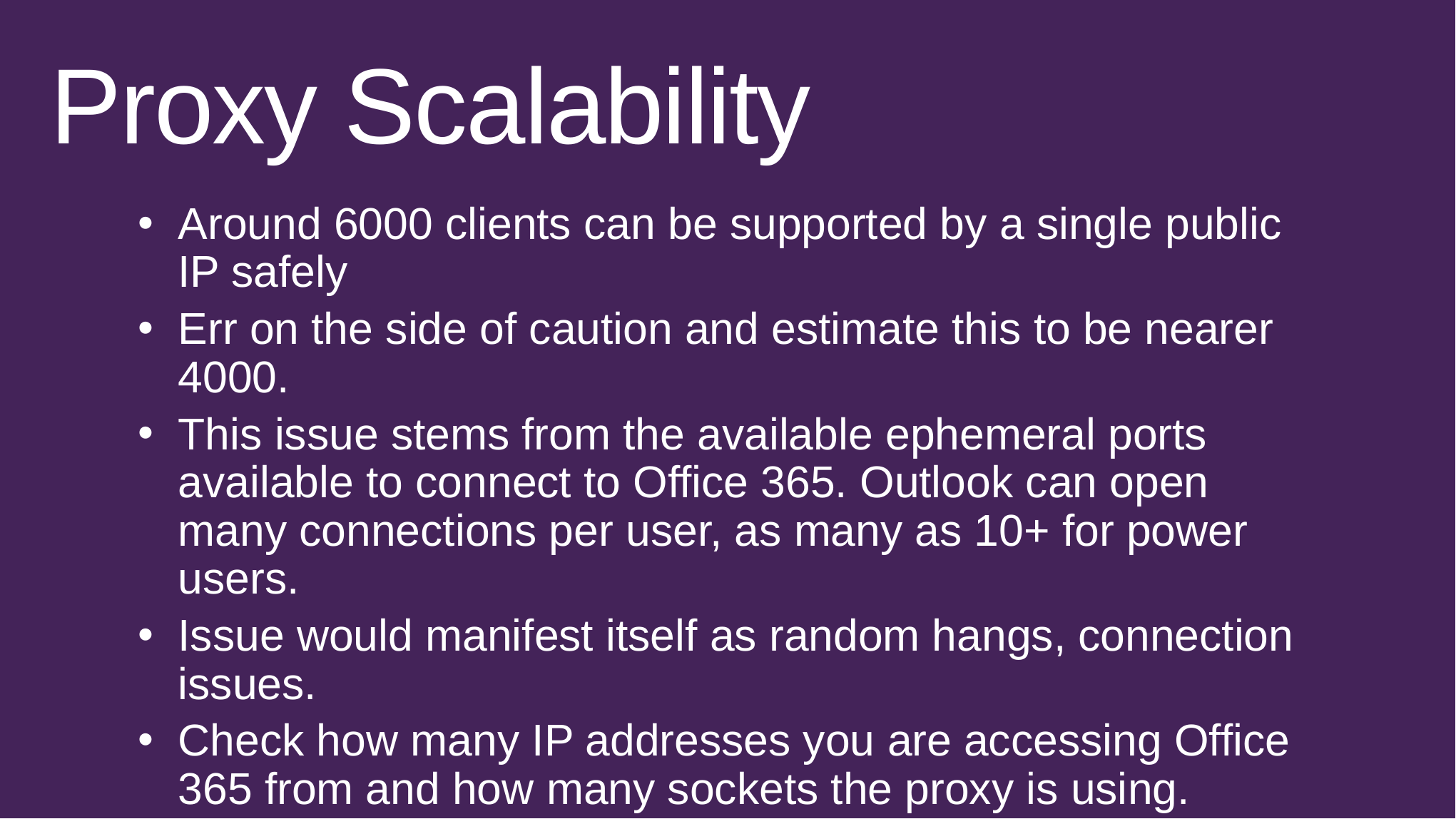

# Proxy Scalability
Around 6000 clients can be supported by a single public IP safely
Err on the side of caution and estimate this to be nearer 4000.
This issue stems from the available ephemeral ports available to connect to Office 365. Outlook can open many connections per user, as many as 10+ for power users.
Issue would manifest itself as random hangs, connection issues.
Check how many IP addresses you are accessing Office 365 from and how many sockets the proxy is using.